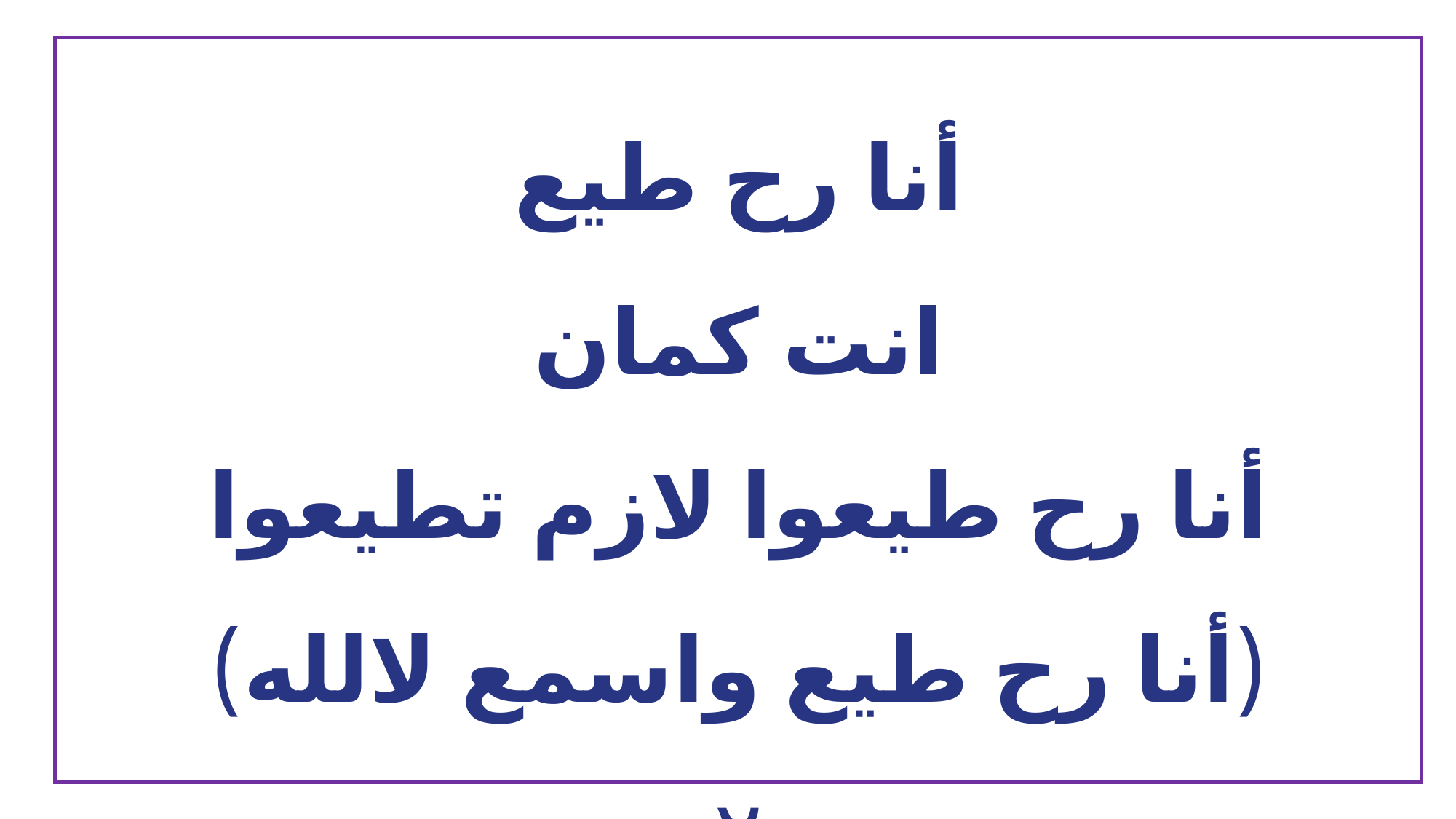

أنا رح طيع
انت كمان
أنا رح طيعوا لازم تطيعوا
(أنا رح طيع واسمع لالله) ٢